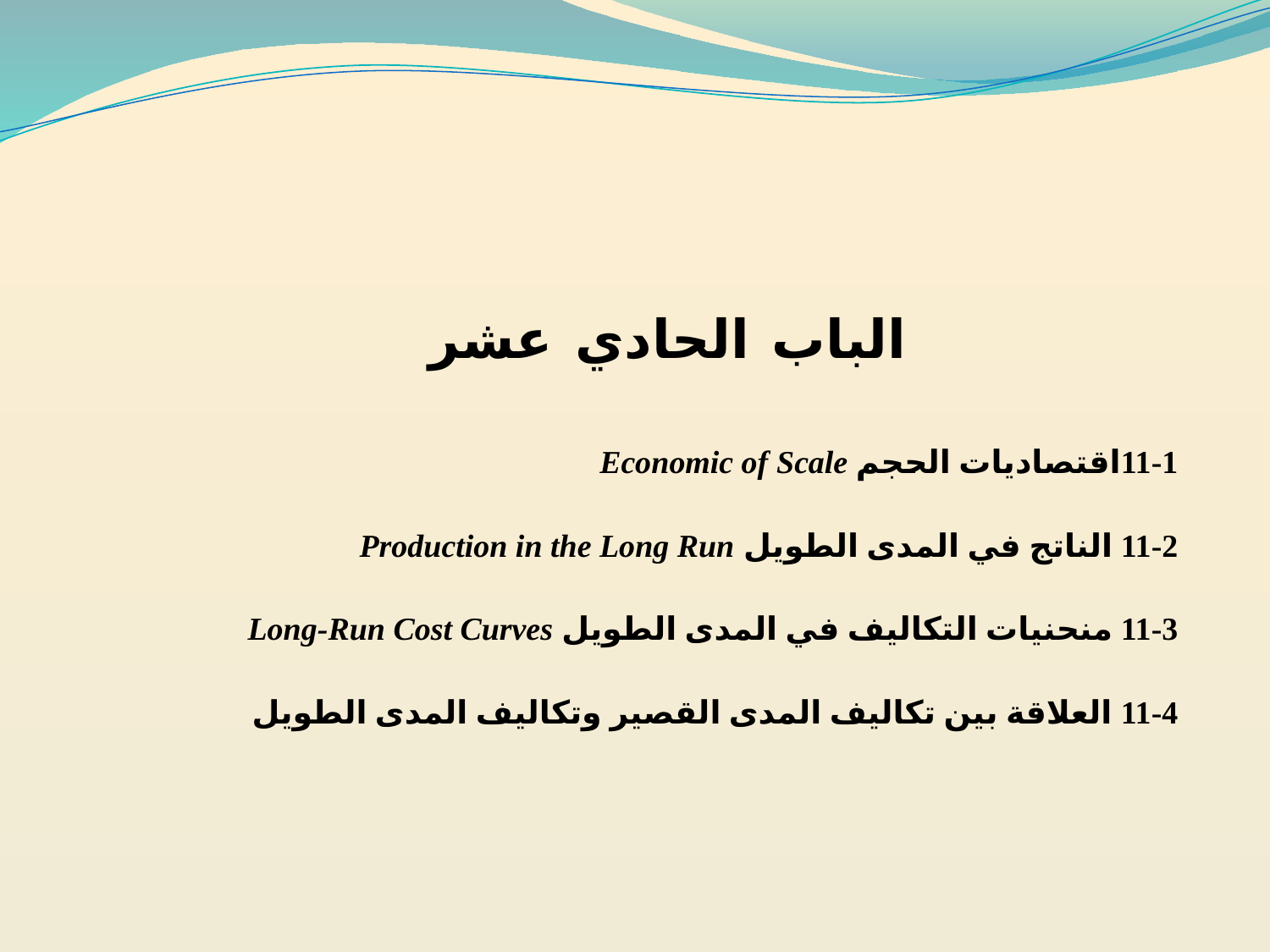

# الباب الحادي عشر
11-1اقتصاديات الحجم Economic of Scale
11-2 الناتج في المدى الطويل Production in the Long Run
11-3 منحنيات التكاليف في المدى الطويل Long-Run Cost Curves
11-4 العلاقة بين تكاليف المدى القصير وتكاليف المدى الطويل